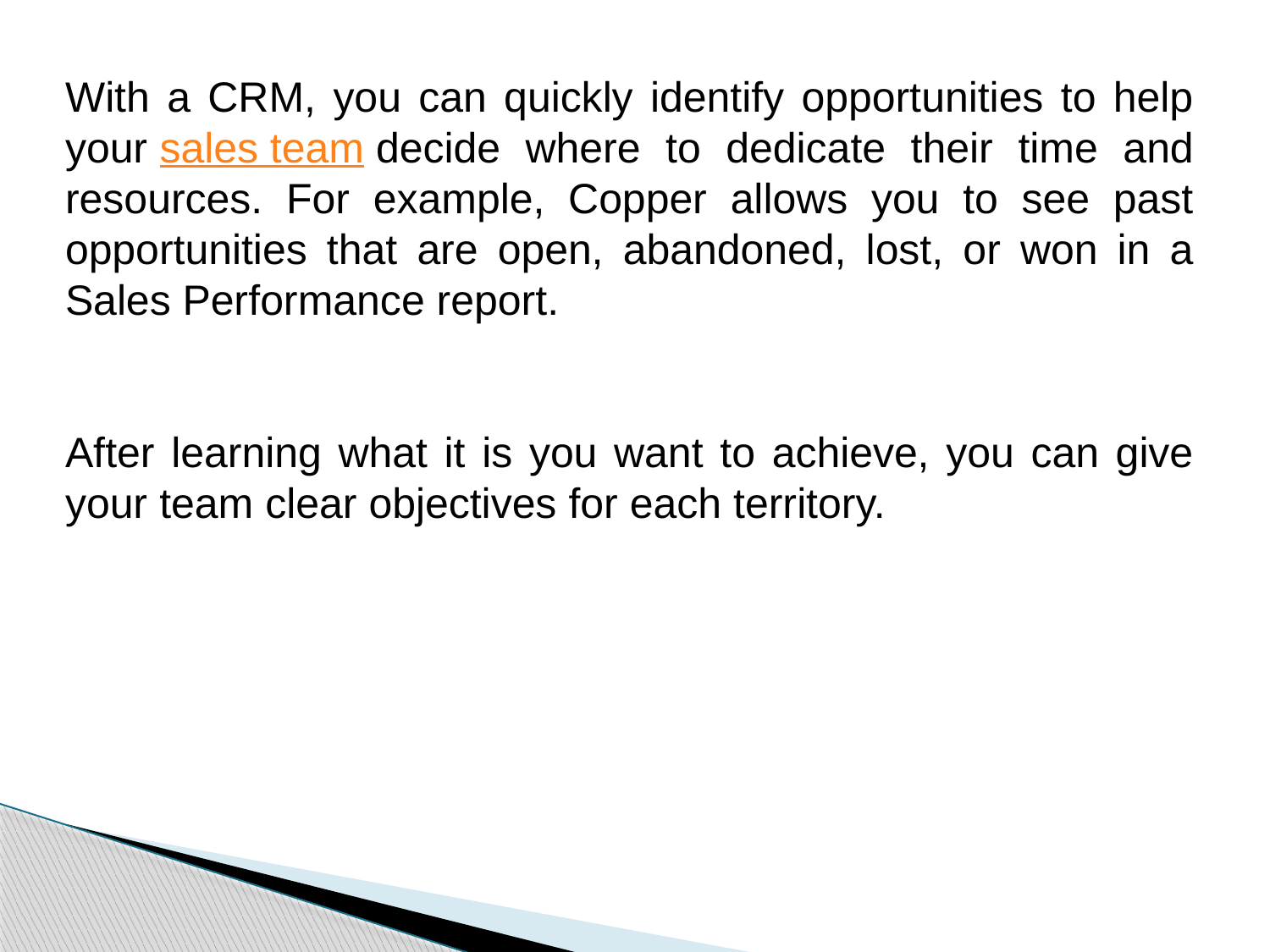

With a CRM, you can quickly identify opportunities to help your sales team decide where to dedicate their time and resources. For example, Copper allows you to see past opportunities that are open, abandoned, lost, or won in a Sales Performance report.

After learning what it is you want to achieve, you can give your team clear objectives for each territory.